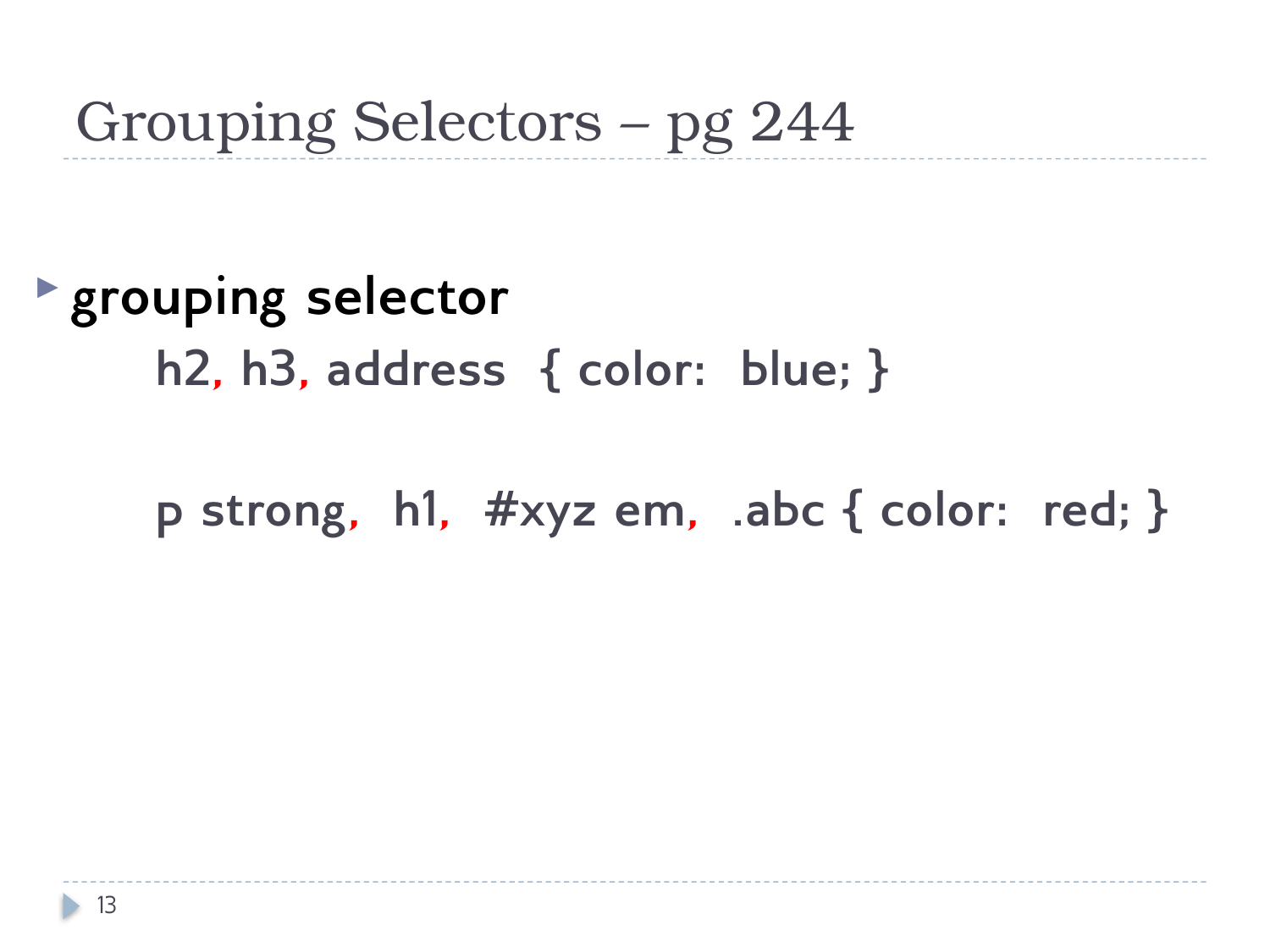

# Grouping Selectors – pg 244

grouping selector
     h2, h3, address  { color:  blue; }

     p strong,  h1,  #xyz em,  .abc { color:  red; }

13